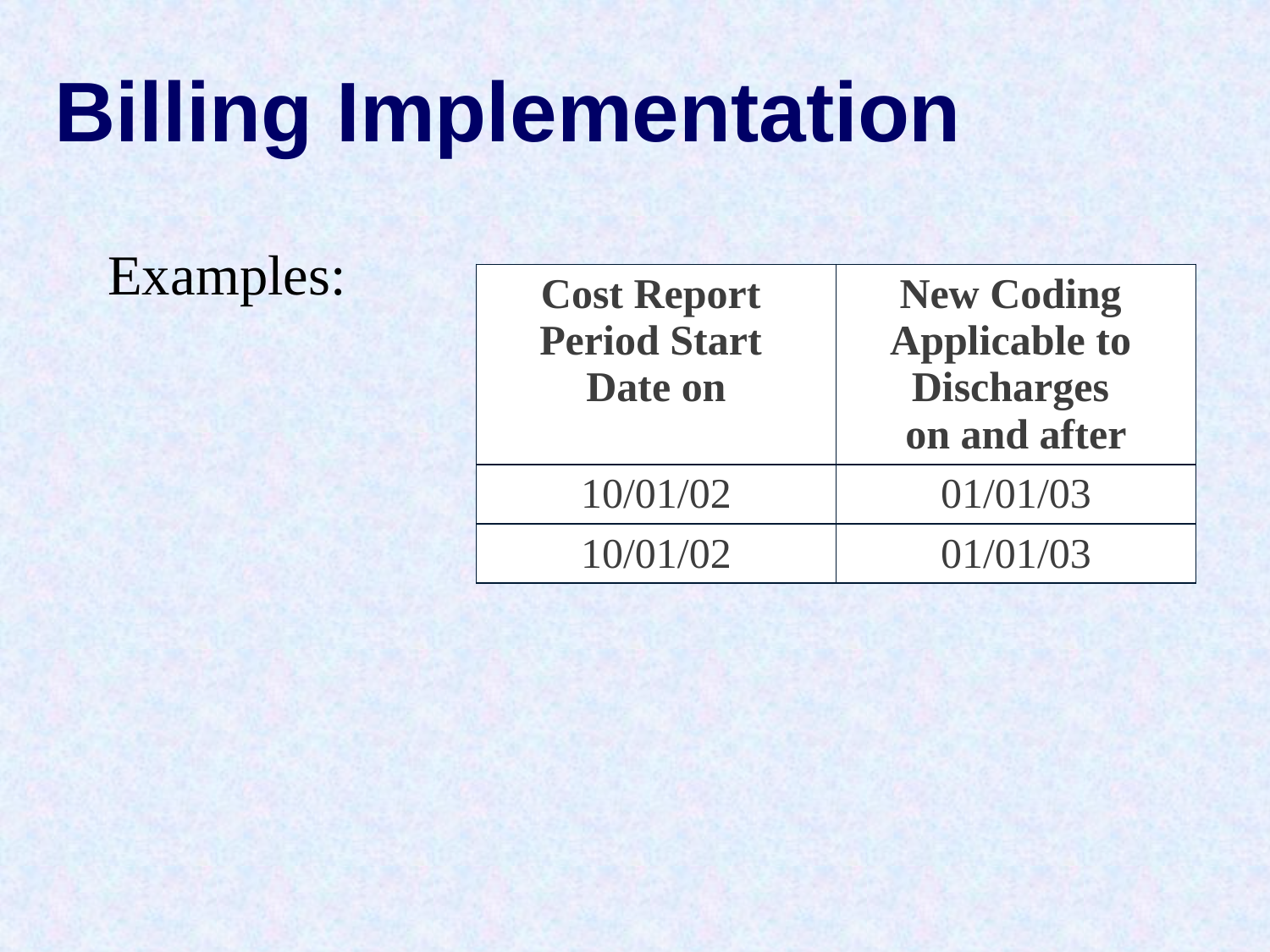

# Billing Implementation
Examples:
| Cost Report Period Start Date on | New Coding Applicable to Discharges on and after |
| --- | --- |
| 10/01/02 | 01/01/03 |
| 10/01/02 | 01/01/03 |